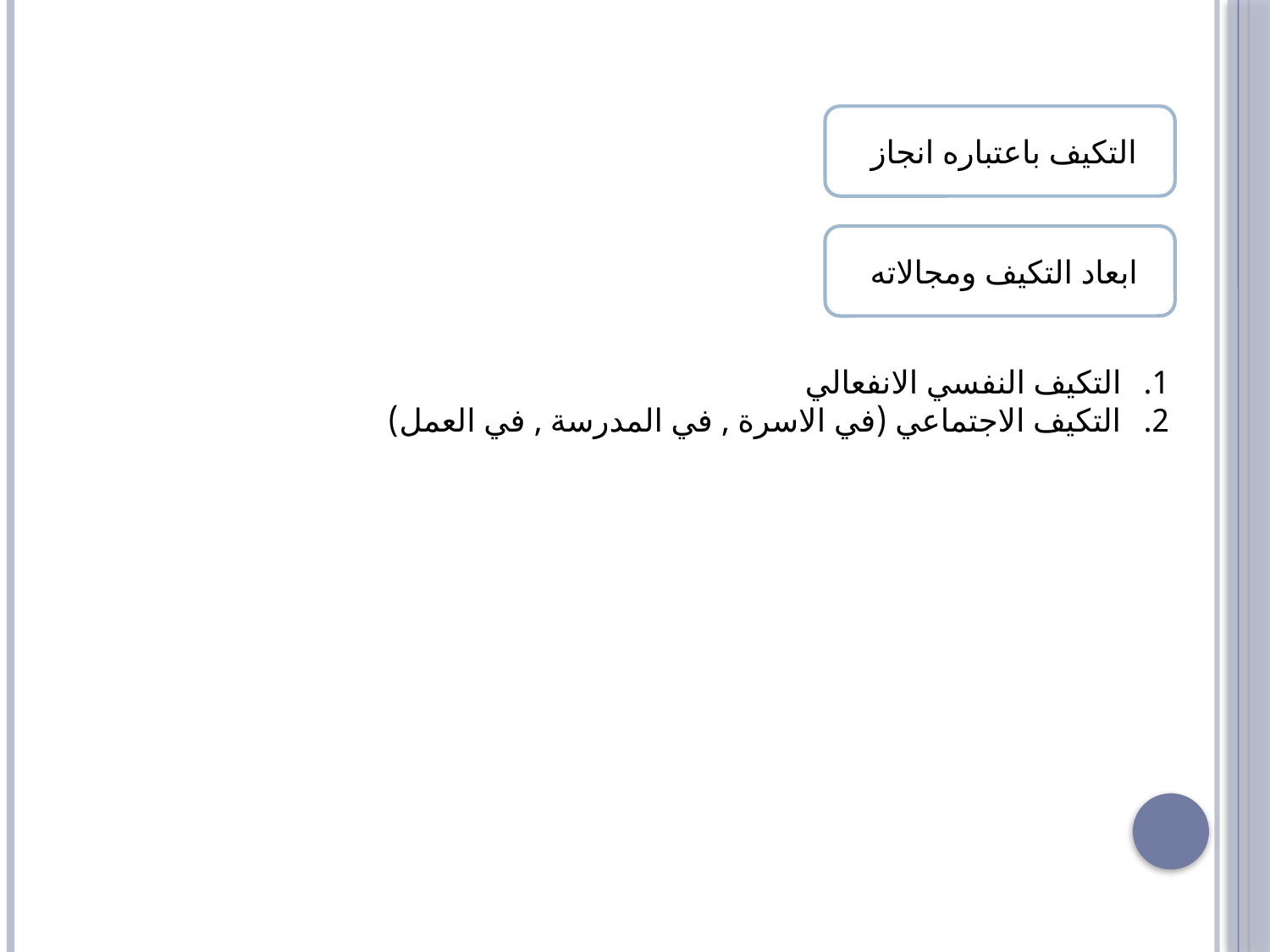

التكيف باعتباره انجاز
ابعاد التكيف ومجالاته
التكيف النفسي الانفعالي
التكيف الاجتماعي (في الاسرة , في المدرسة , في العمل)